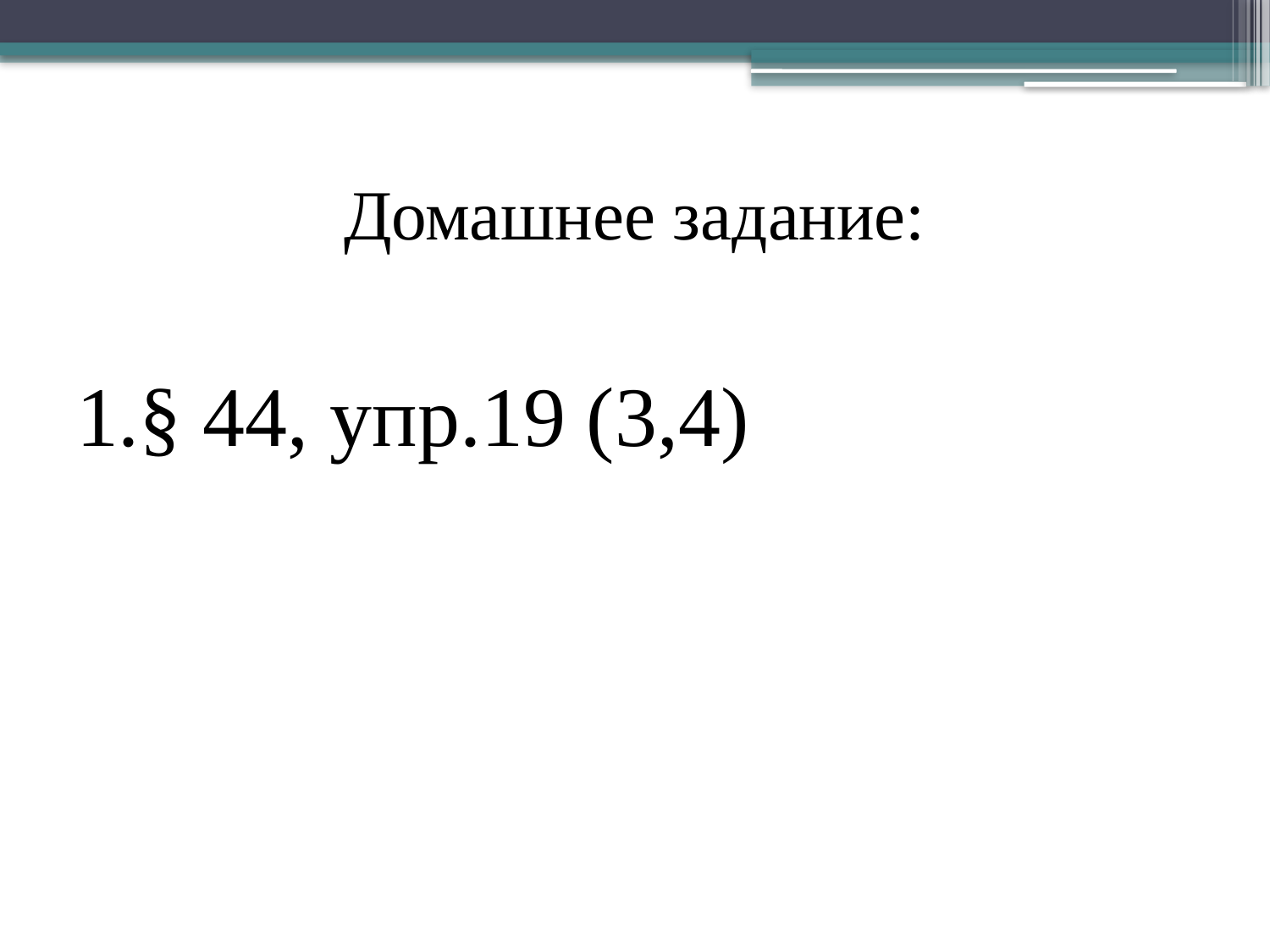

# Домашнее задание:
1.§ 44, упр.19 (3,4)